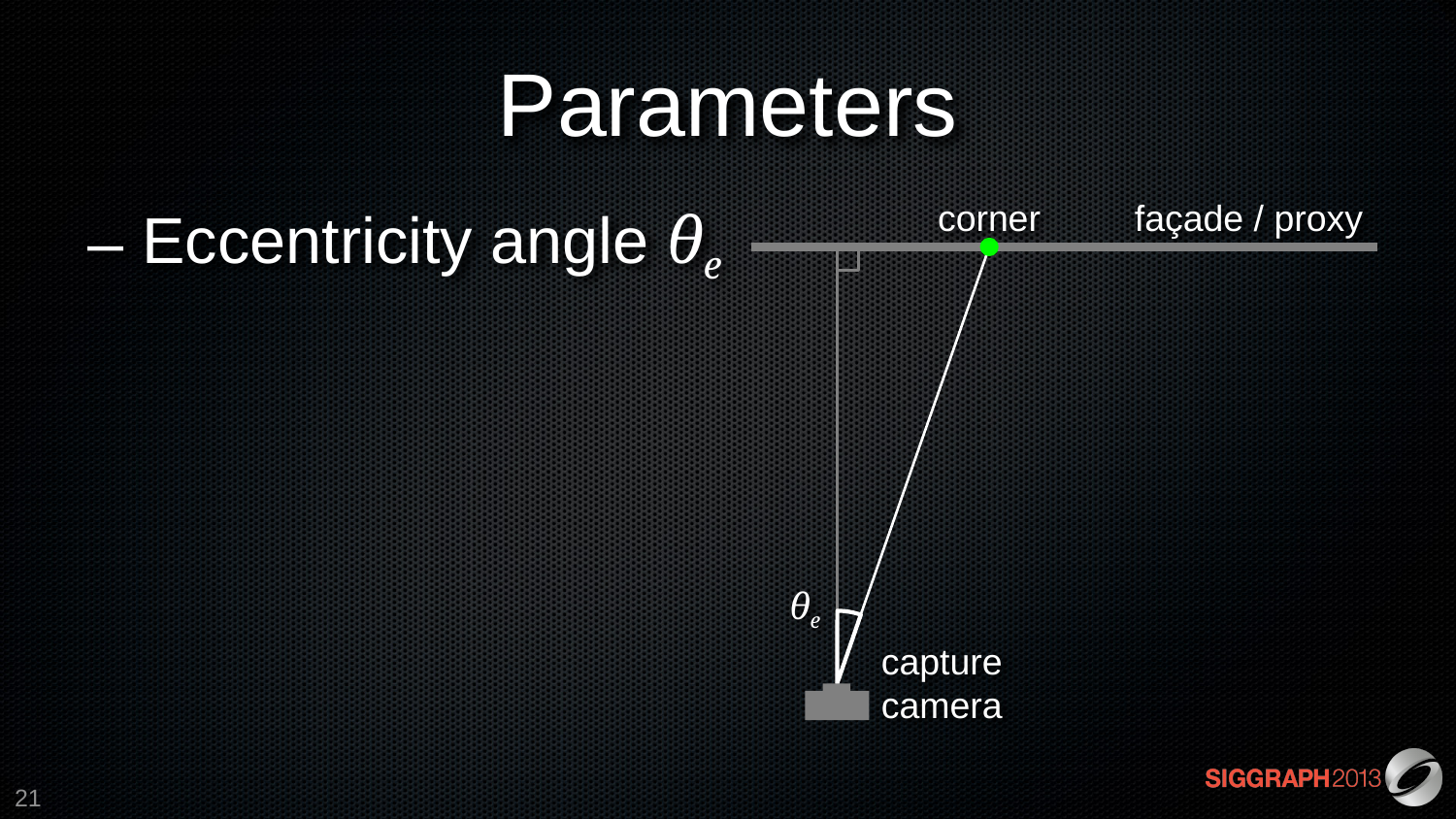

# Parameters
façade / proxy
corner
Eccentricity angle θe

θe

capture
camera

21